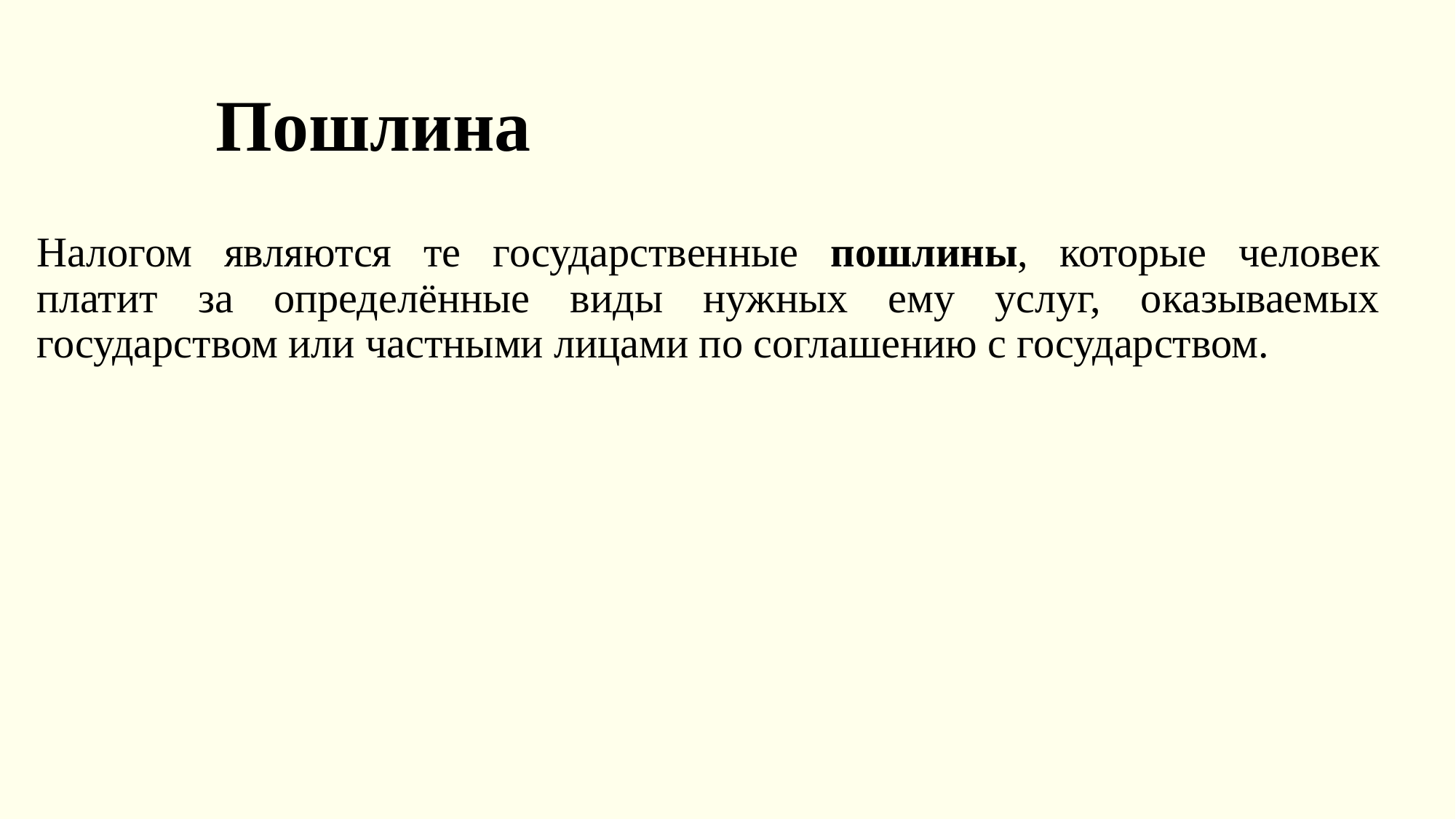

# Пошлина
Налогом являются те государственные пошлины, которые человек платит за определённые виды нужных ему услуг, оказываемых государством или частными лицами по соглашению с государством.